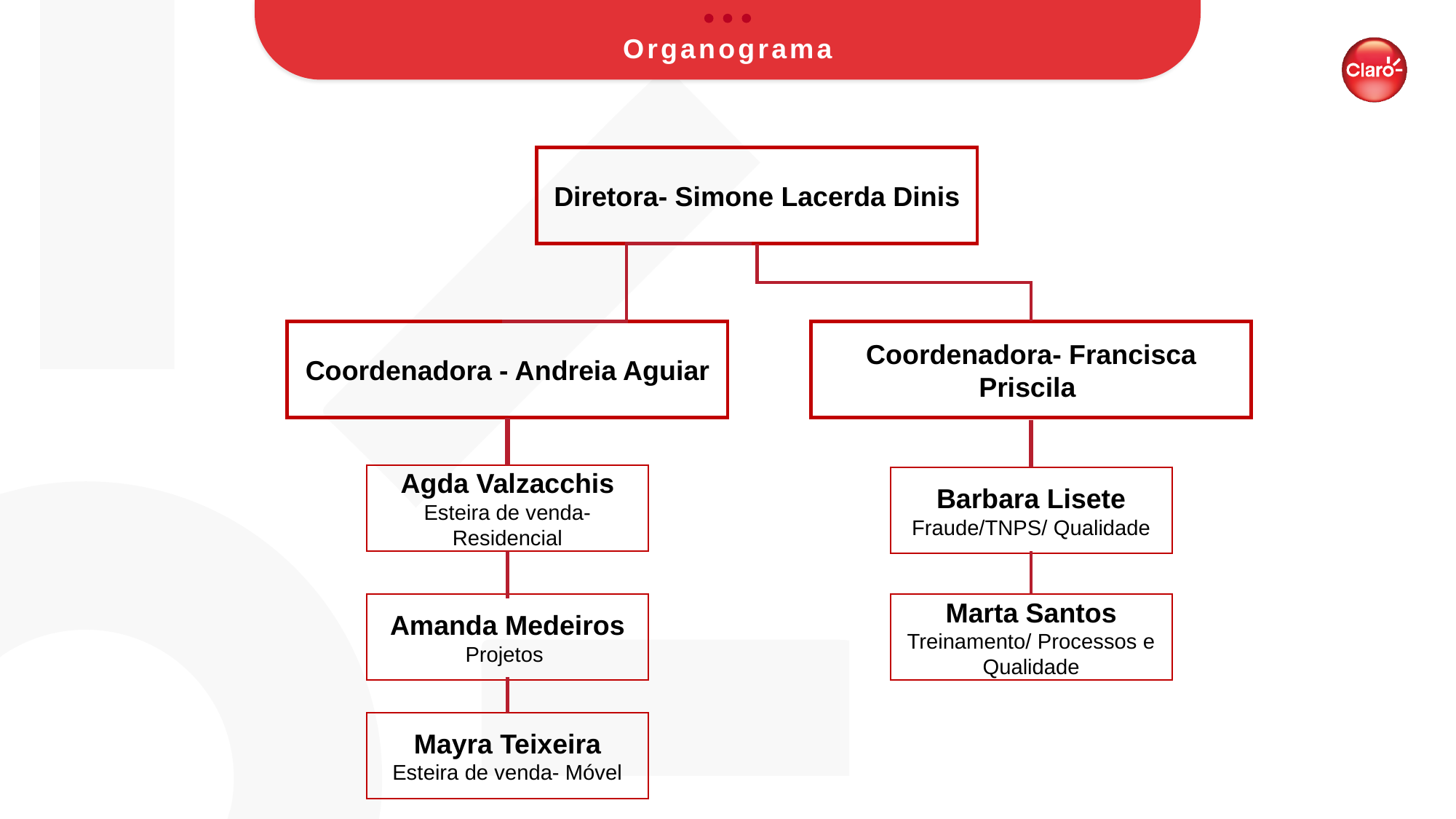

# Organograma
Diretora- Simone Lacerda Dinis
Coordenadora - Andreia Aguiar
Coordenadora- Francisca Priscila
Agda Valzacchis
Esteira de venda- Residencial
Barbara Lisete
Fraude/TNPS/ Qualidade
Amanda Medeiros
Projetos
Marta Santos
Treinamento/ Processos e Qualidade
Mayra Teixeira
Esteira de venda- Móvel